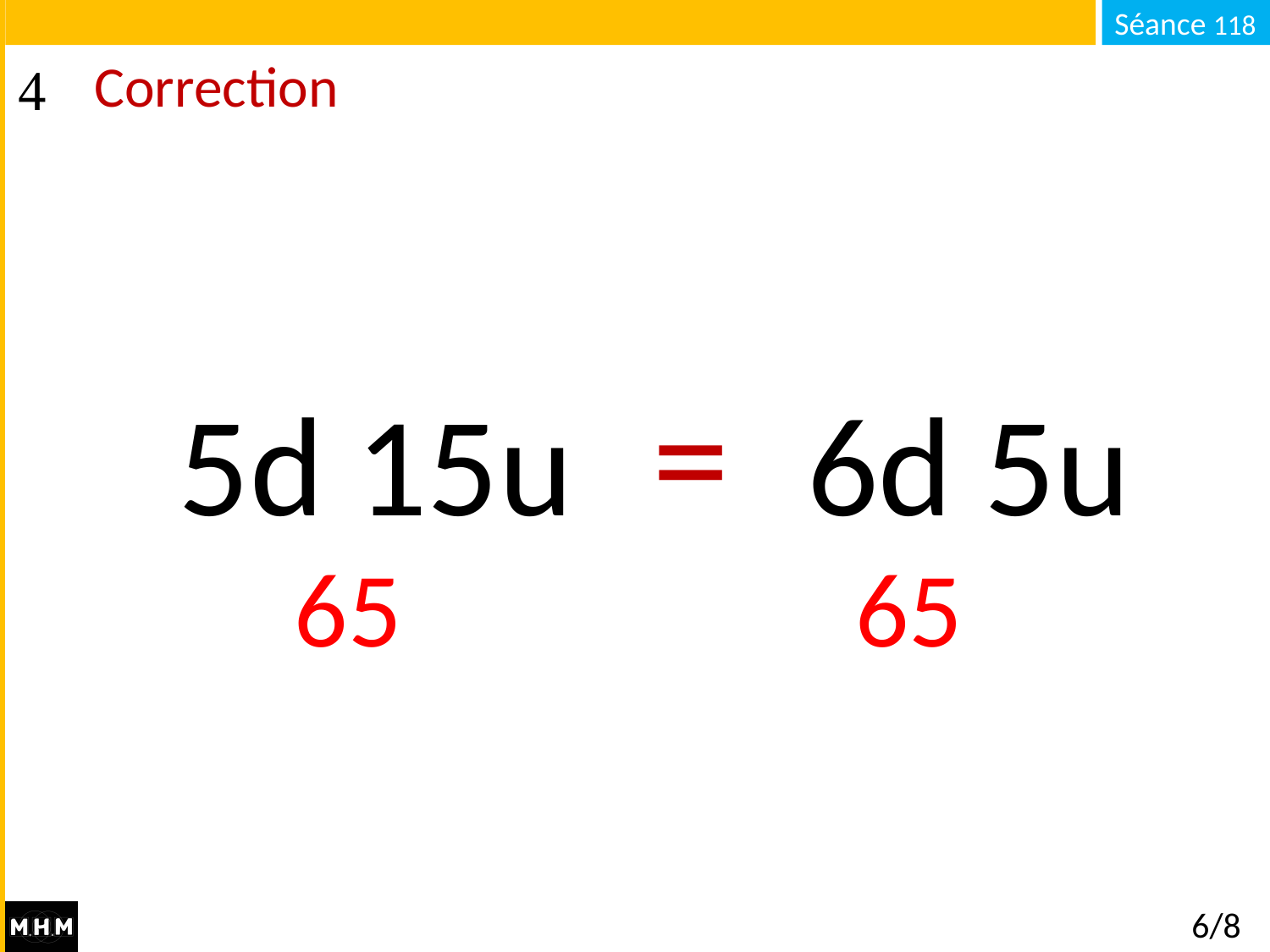

# Correction
=
5d 15u . . . 6d 5u
65                   65
6/8